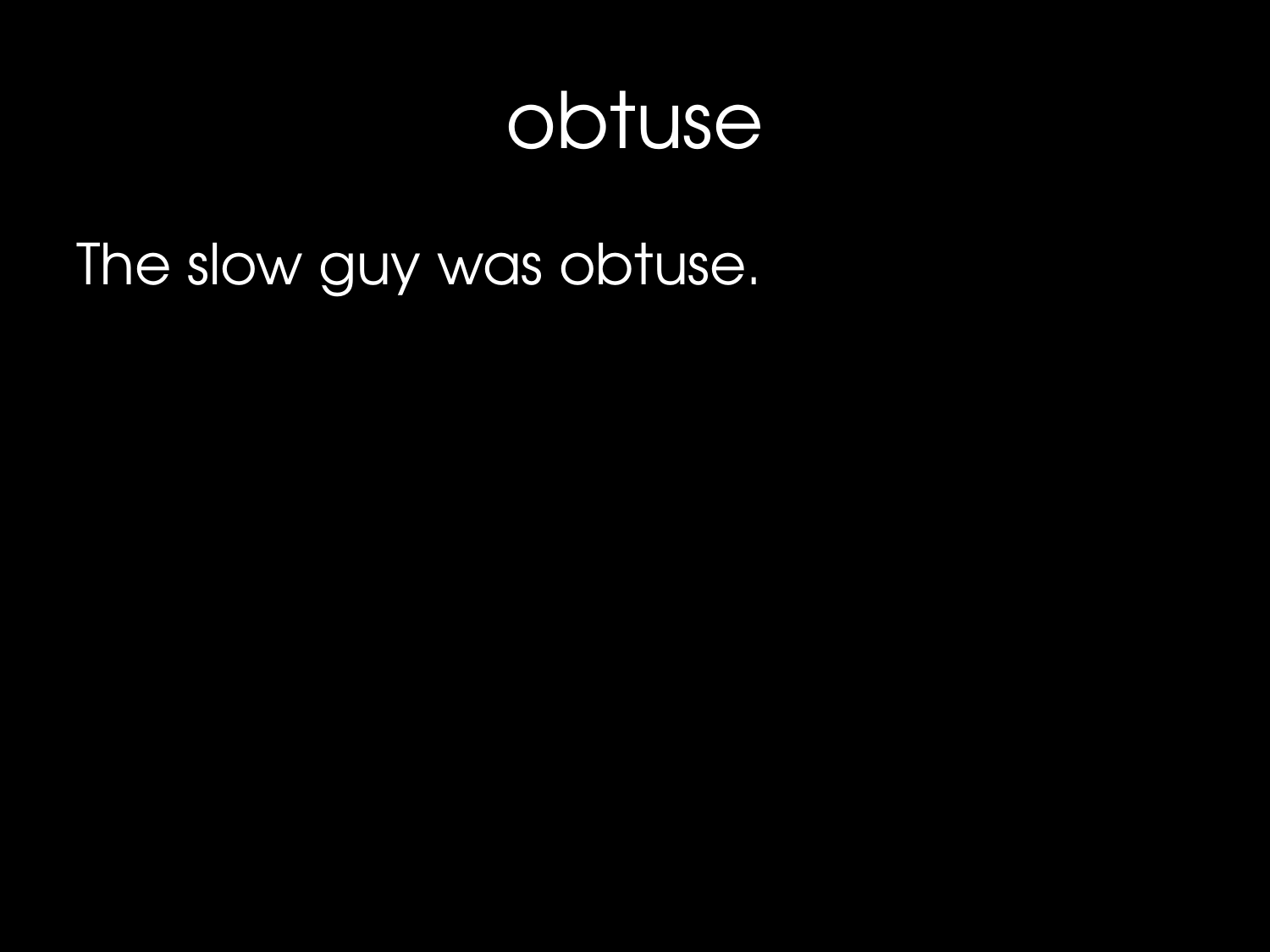

# obtuse
The slow guy was obtuse.